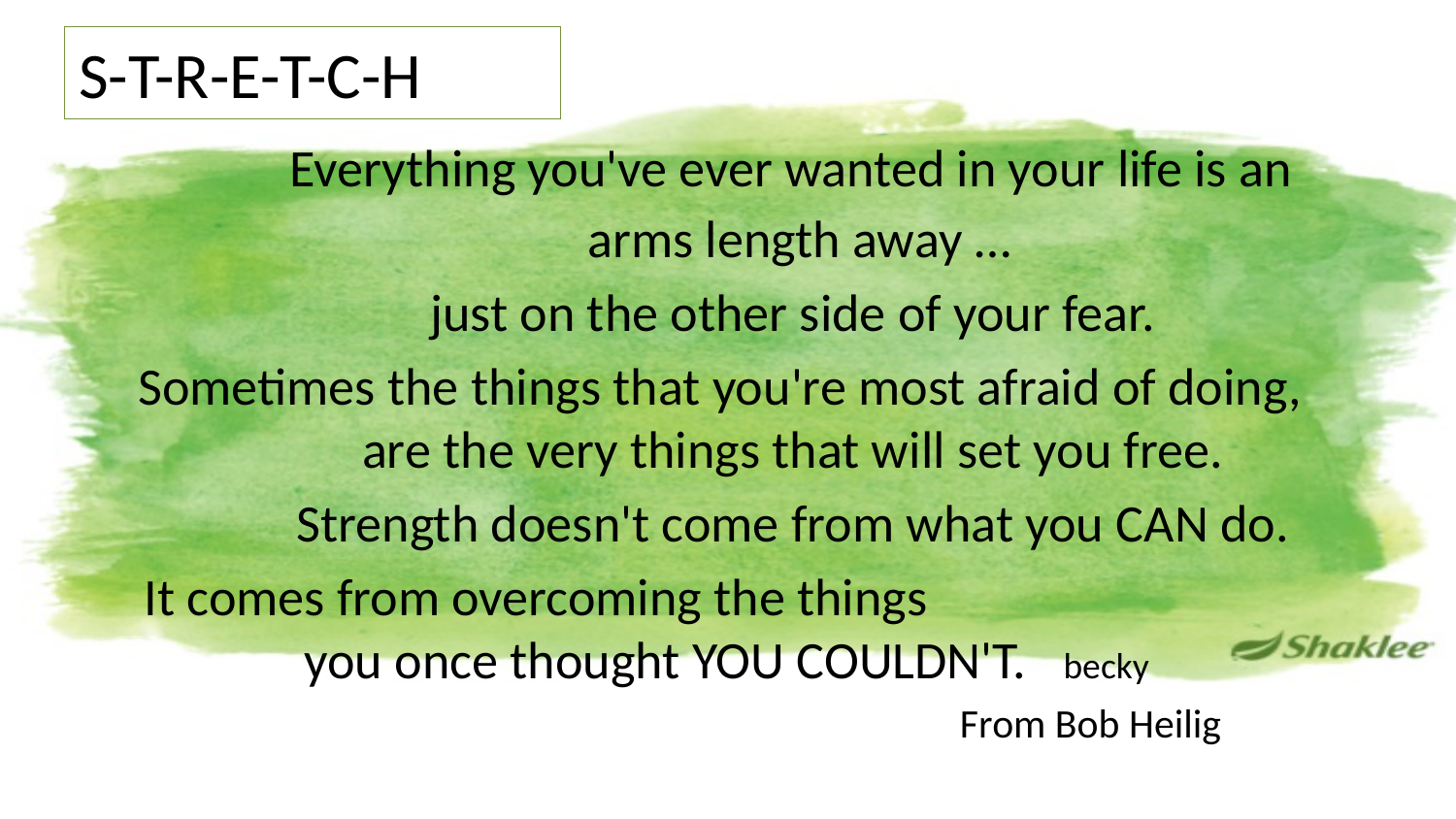

S-T-R-E-T-C-H
	Everything you've ever wanted in your life is an 		arms length away …
	just on the other side of your fear.
Sometimes the things that you're most afraid of doing, 	are the very things that will set you free.
	Strength doesn't come from what you CAN do.
It comes from overcoming the things 			you once thought YOU COULDN'T.   becky
					From Bob Heilig